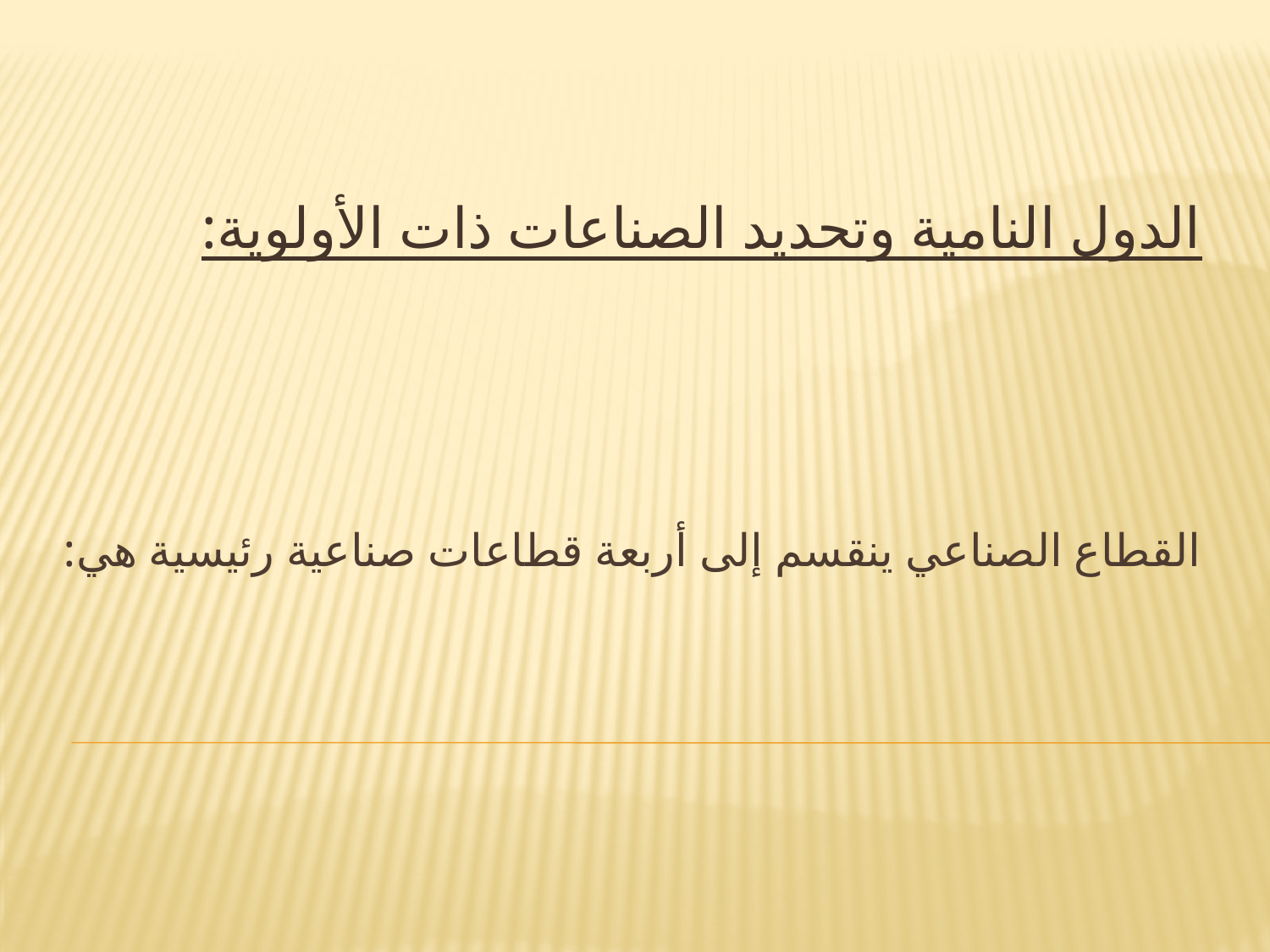

الدول النامية وتحديد الصناعات ذات الأولوية:

# القطاع الصناعي ينقسم إلى أربعة قطاعات صناعية رئيسية هي: